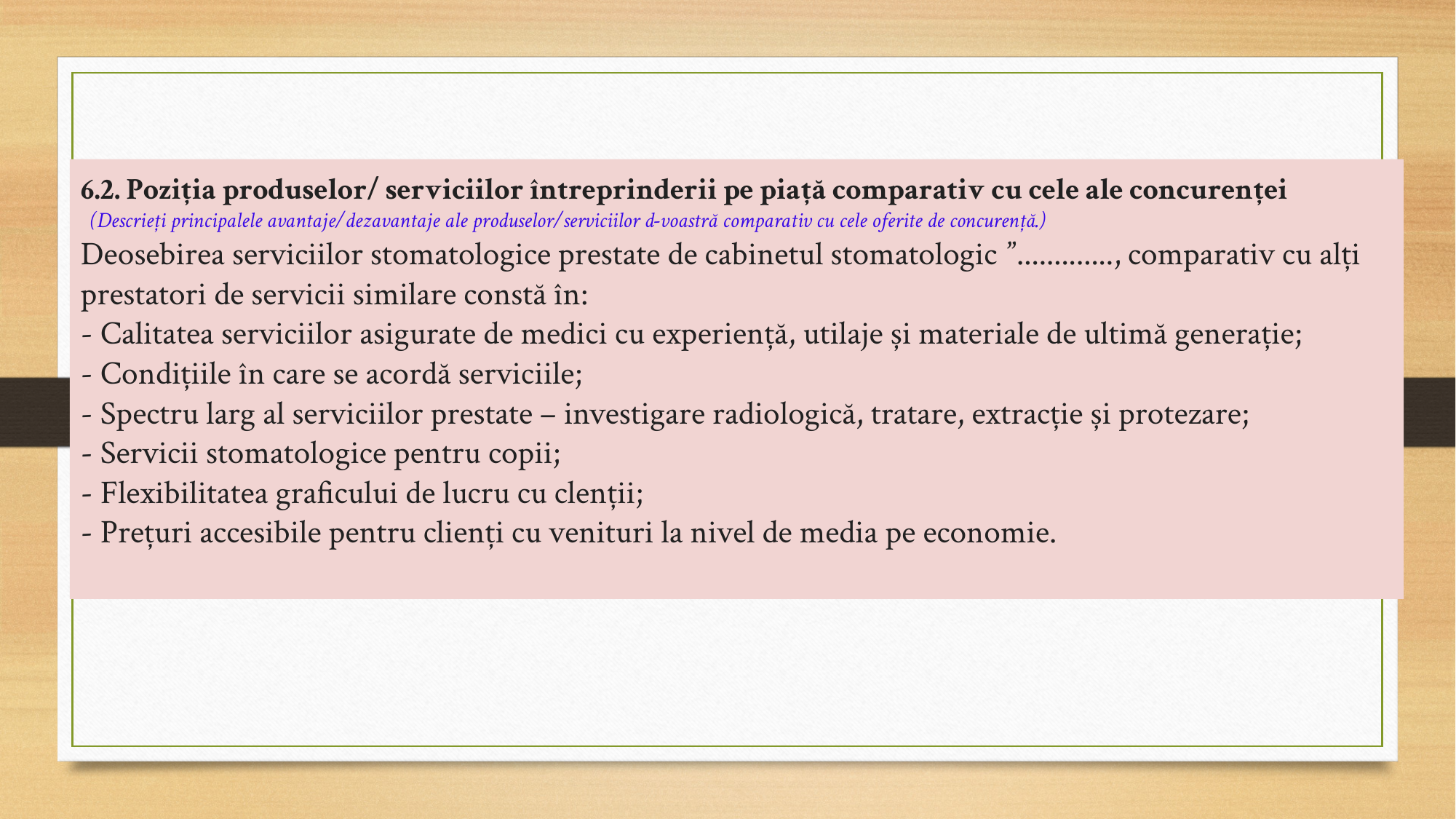

# 6.2. Poziţia produselor/ serviciilor întreprinderii pe piaţă comparativ cu cele ale concurenţei (Descrieţi principalele avantaje/dezavantaje ale produselor/serviciilor d-voastră comparativ cu cele oferite de concurenţă.) Deosebirea serviciilor stomatologice prestate de cabinetul stomatologic ”............., comparativ cu alți prestatori de servicii similare constă în: - Calitatea serviciilor asigurate de medici cu experiență, utilaje și materiale de ultimă generație; - Condițiile în care se acordă serviciile; - Spectru larg al serviciilor prestate – investigare radiologică, tratare, extracție și protezare; - Servicii stomatologice pentru copii; - Flexibilitatea graficului de lucru cu clenții; - Prețuri accesibile pentru clienți cu venituri la nivel de media pe economie.